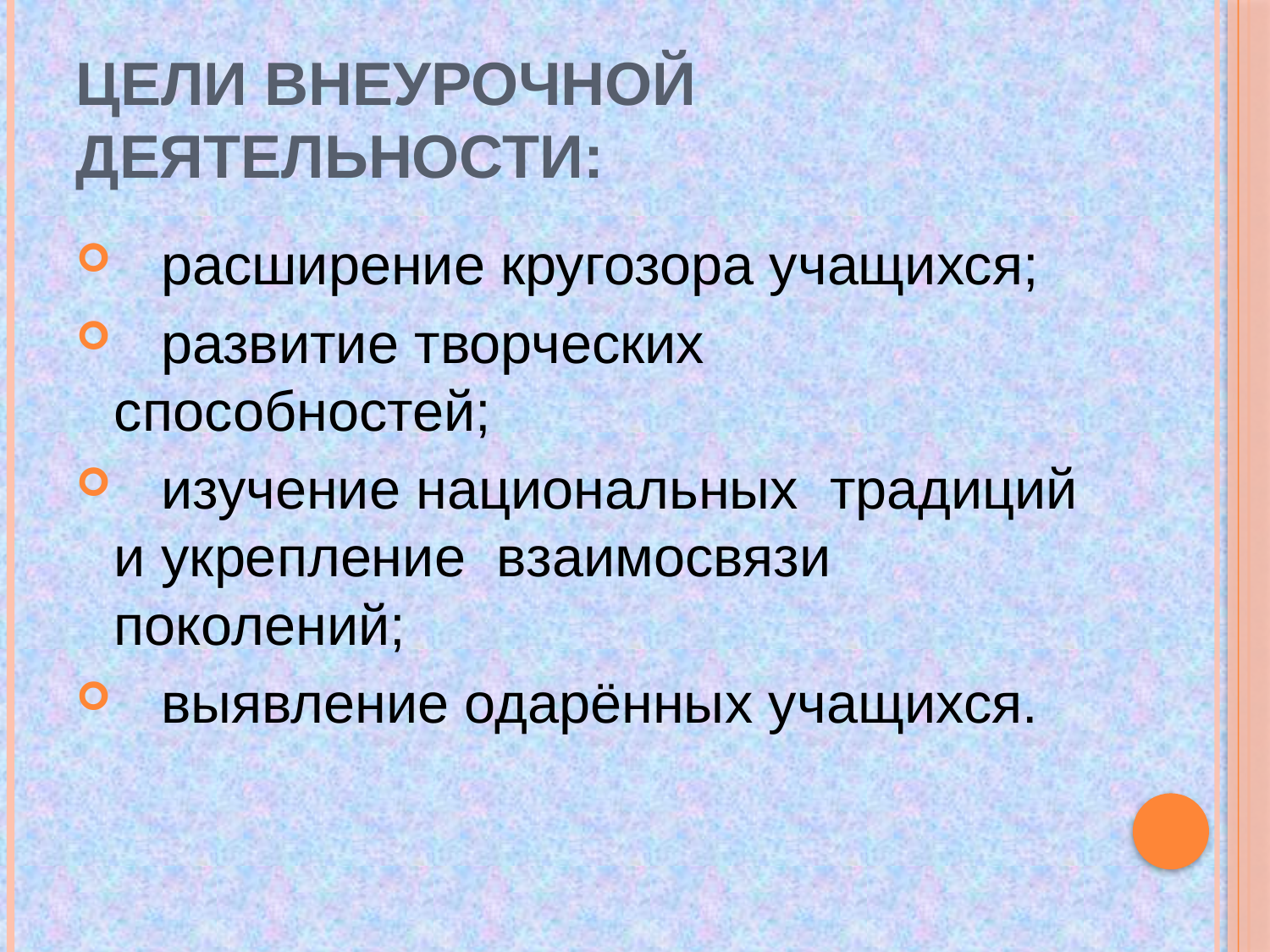

# Цели внеурочной деятельности:
   расширение кругозора учащихся;
   развитие творческих способностей;
   изучение национальных  традиций и укрепление  взаимосвязи поколений;
   выявление одарённых учащихся.